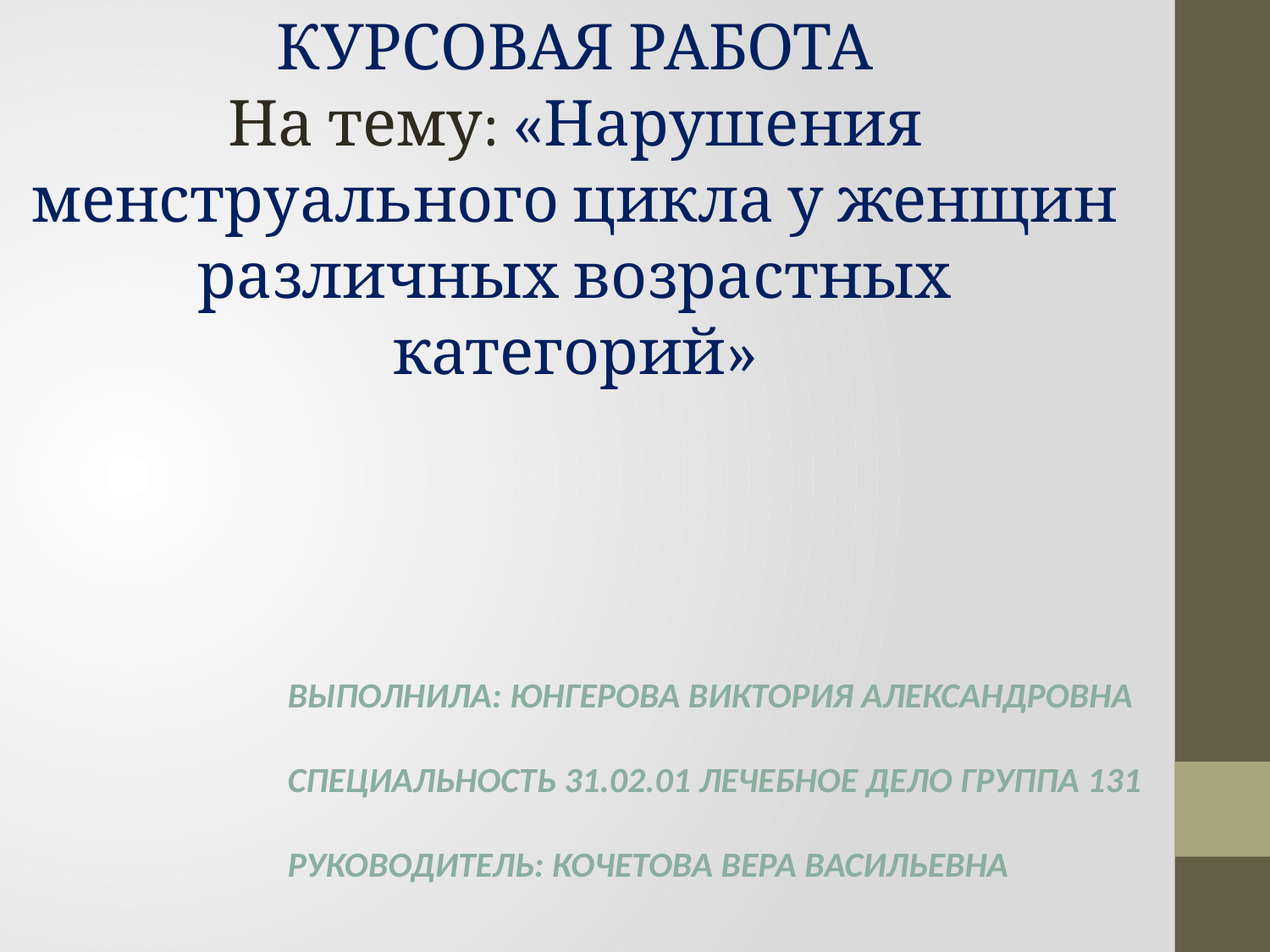

# КУРСОВАЯ РАБОТА На тему: «Нарушения менструального цикла у женщин различных возрастных категорий»
Выполнила: Юнгерова Виктория Александровна
 
Специальность 31.02.01 Лечебное дело группа 131
 
Руководитель: Кочетова Вера Васильевна